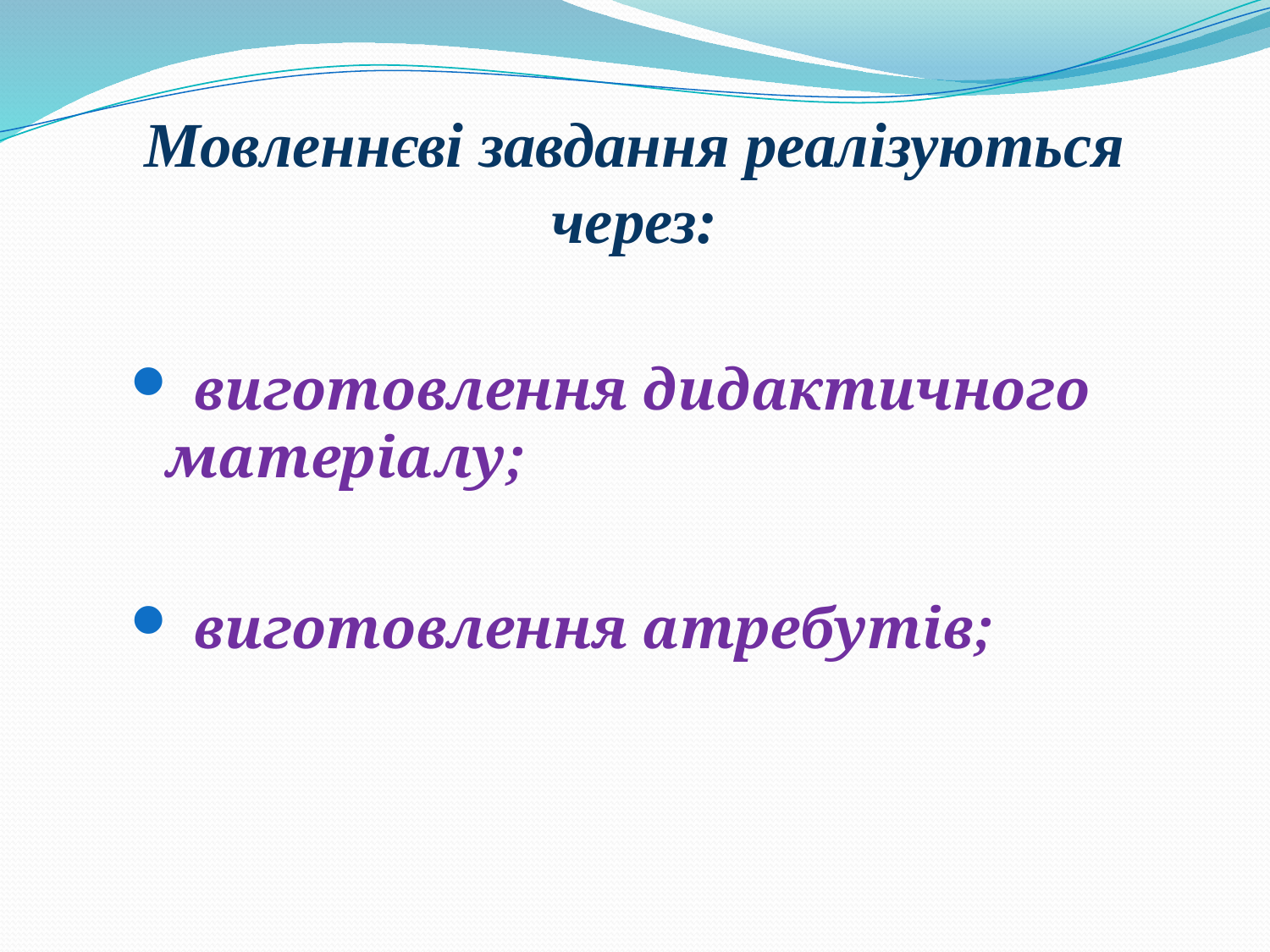

# Мовленнєві завдання реалізуються через:
 виготовлення дидактичного матеріалу;

 виготовлення атребутів;